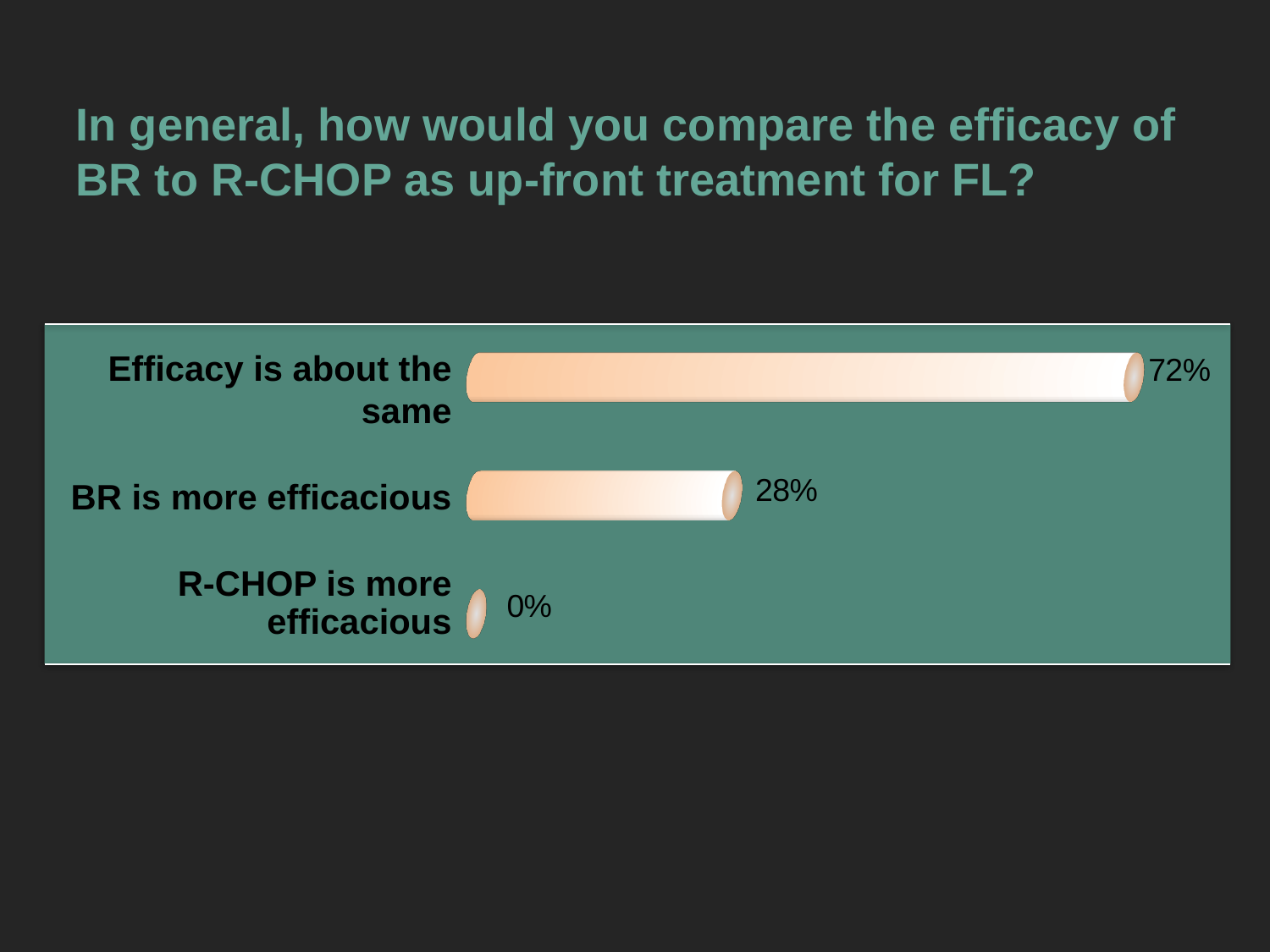

# In general, how would you compare the efficacy of BR to R-CHOP as up-front treatment for FL?

[unsupported chart]

Efficacy is about the same
BR is more efficacious
R-CHOP is more efficacious